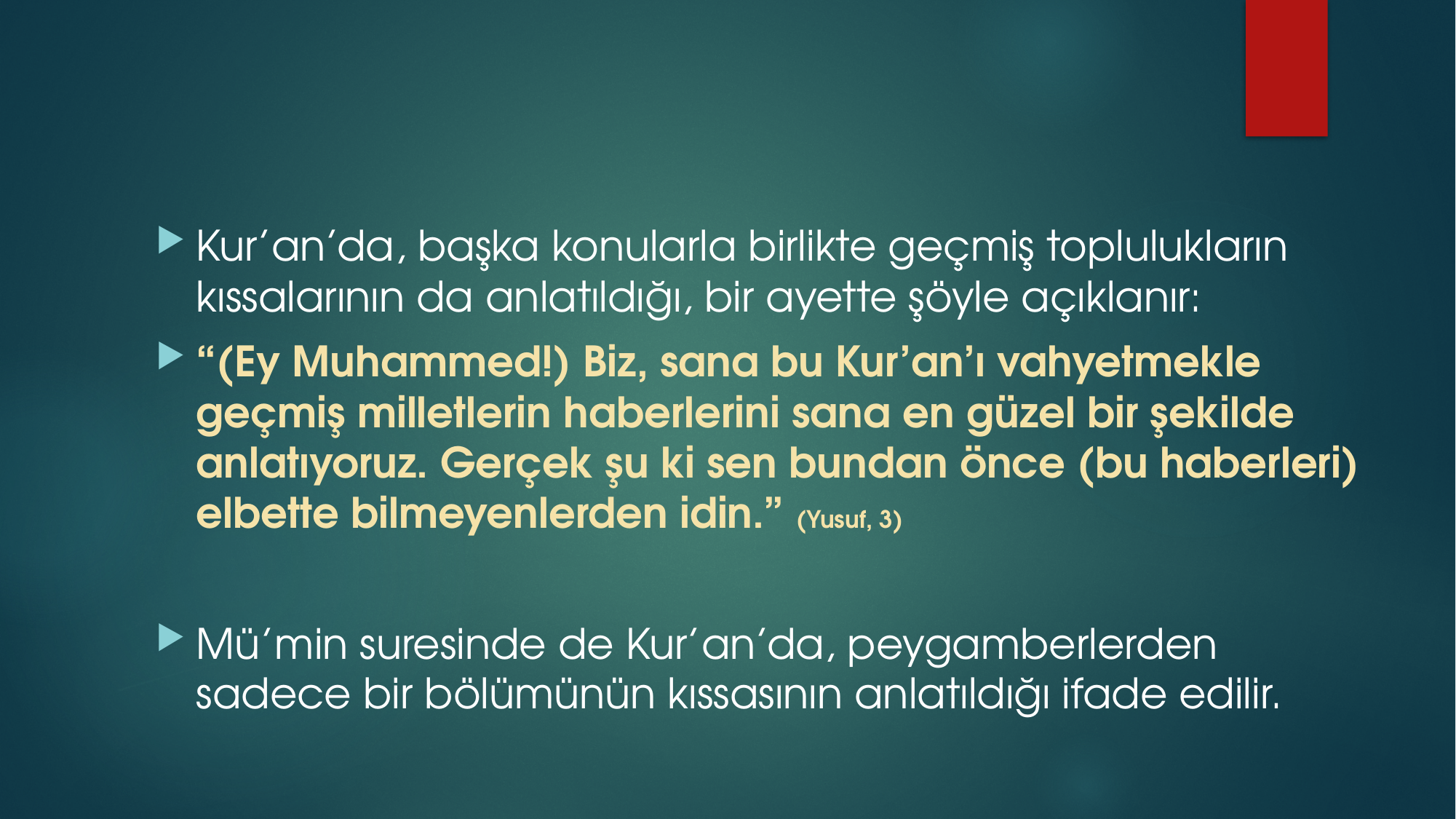

Kur’an’da, başka konularla birlikte geçmiş toplulukların kıssalarının da anlatıldığı, bir ayette şöyle açıklanır:
“(Ey Muhammed!) Biz, sana bu Kur’an’ı vahyetmekle geçmiş milletlerin haberlerini sana en güzel bir şekilde anlatıyoruz. Gerçek şu ki sen bundan önce (bu haberleri) elbette bilmeyenlerden idin.” (Yusuf, 3)

Mü’min suresinde de Kur’an’da, peygamberlerden sadece bir bölümünün kıssasının anlatıldığı ifade edilir.